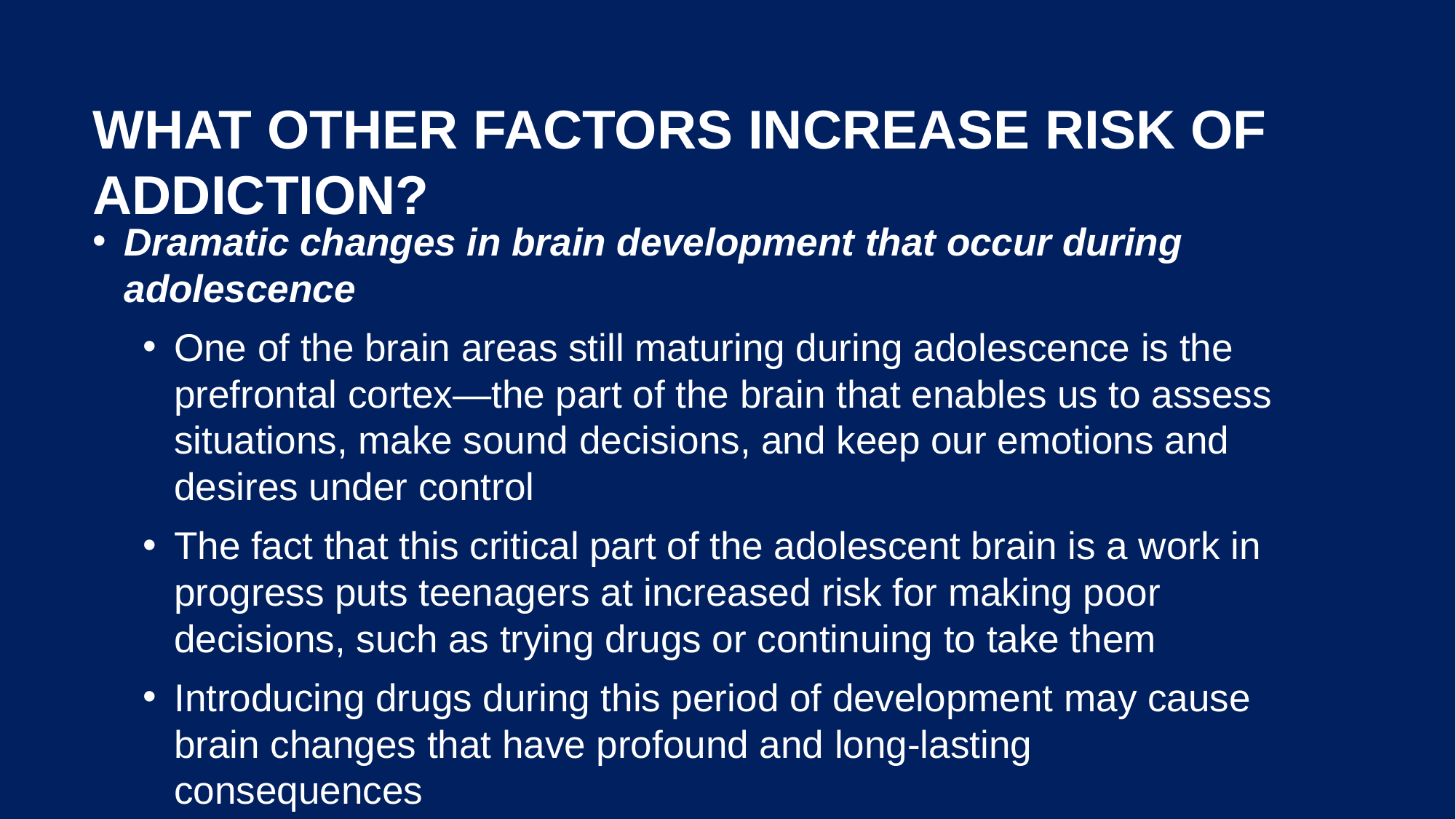

# What other Factors Increase Risk of Addiction?
Dramatic changes in brain development that occur during adolescence
One of the brain areas still maturing during adolescence is the prefrontal cortex—the part of the brain that enables us to assess situations, make sound decisions, and keep our emotions and desires under control
The fact that this critical part of the adolescent brain is a work in progress puts teenagers at increased risk for making poor decisions, such as trying drugs or continuing to take them
Introducing drugs during this period of development may cause brain changes that have profound and long-lasting consequences